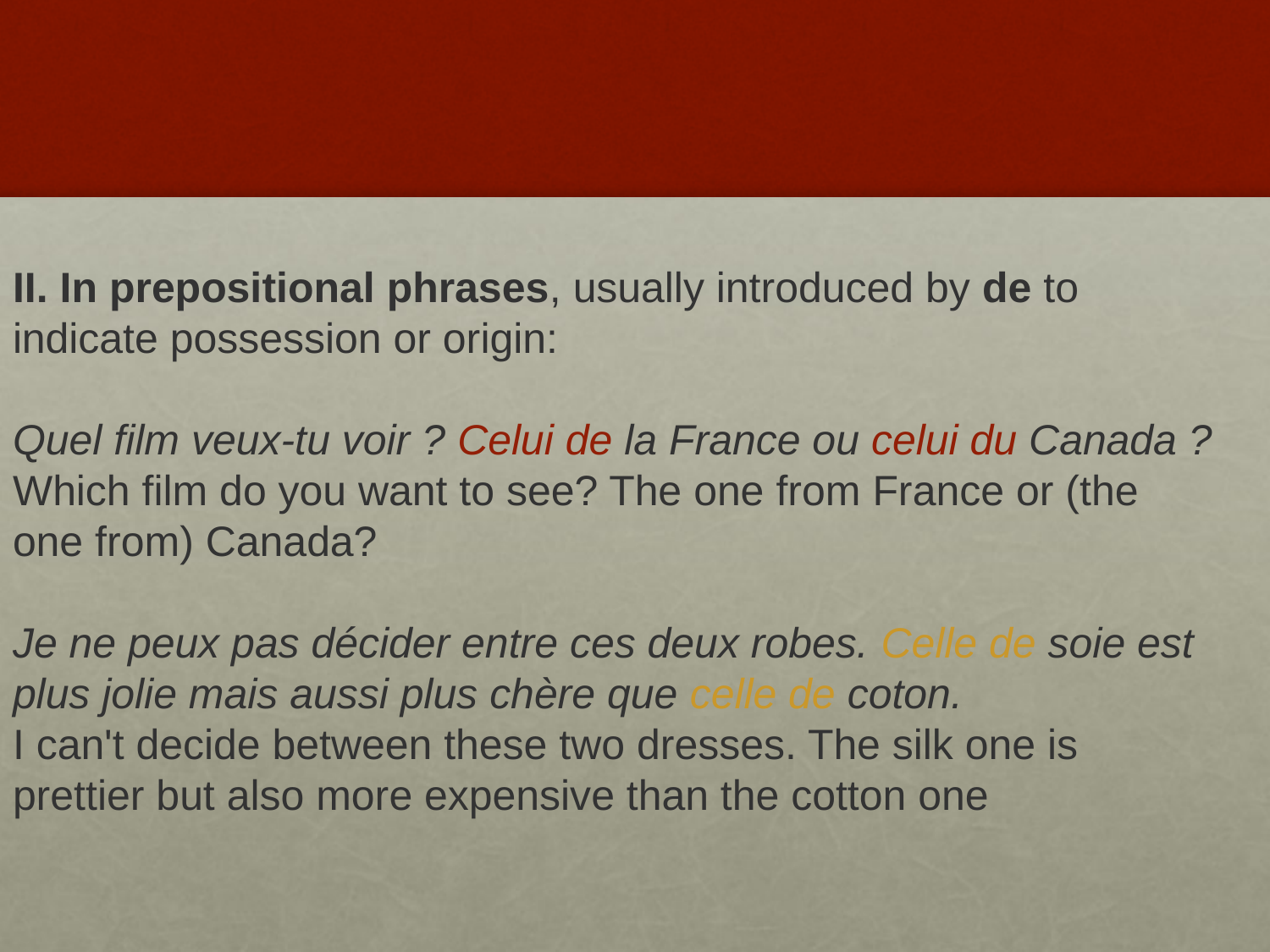

#
II. In prepositional phrases, usually introduced by de to indicate possession or origin:
Quel film veux-tu voir ? Celui de la France ou celui du Canada ?
Which film do you want to see? The one from France or (the one from) Canada?
Je ne peux pas décider entre ces deux robes. Celle de soie est plus jolie mais aussi plus chère que celle de coton.
I can't decide between these two dresses. The silk one is prettier but also more expensive than the cotton one